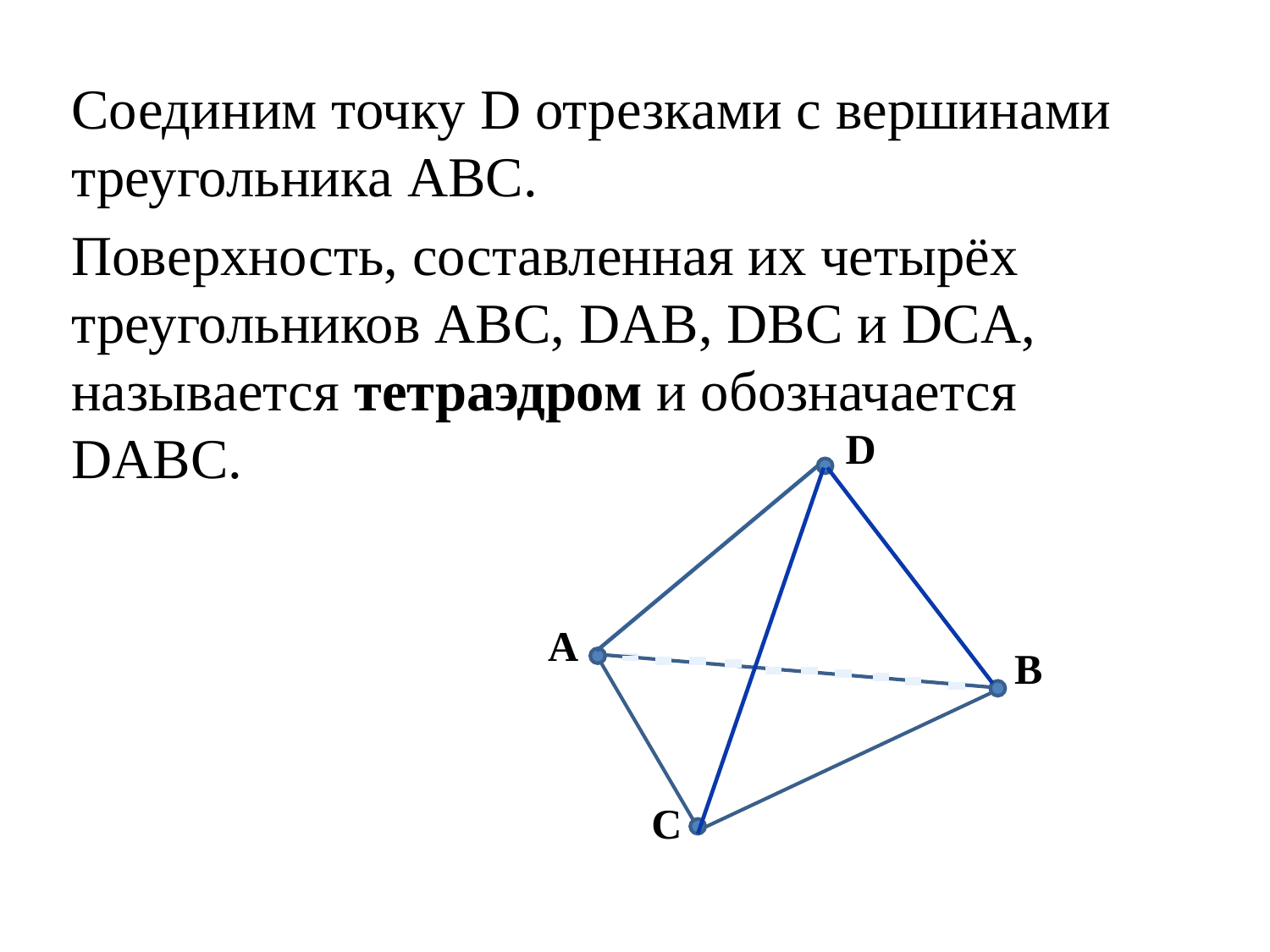

Соединим точку D отрезками с вершинами треугольника ABC.
Поверхность, составленная их четырёх треугольников ABC, DAB, DBC и DCA, называется тетраэдром и обозначается DABC.
D

A

B

C